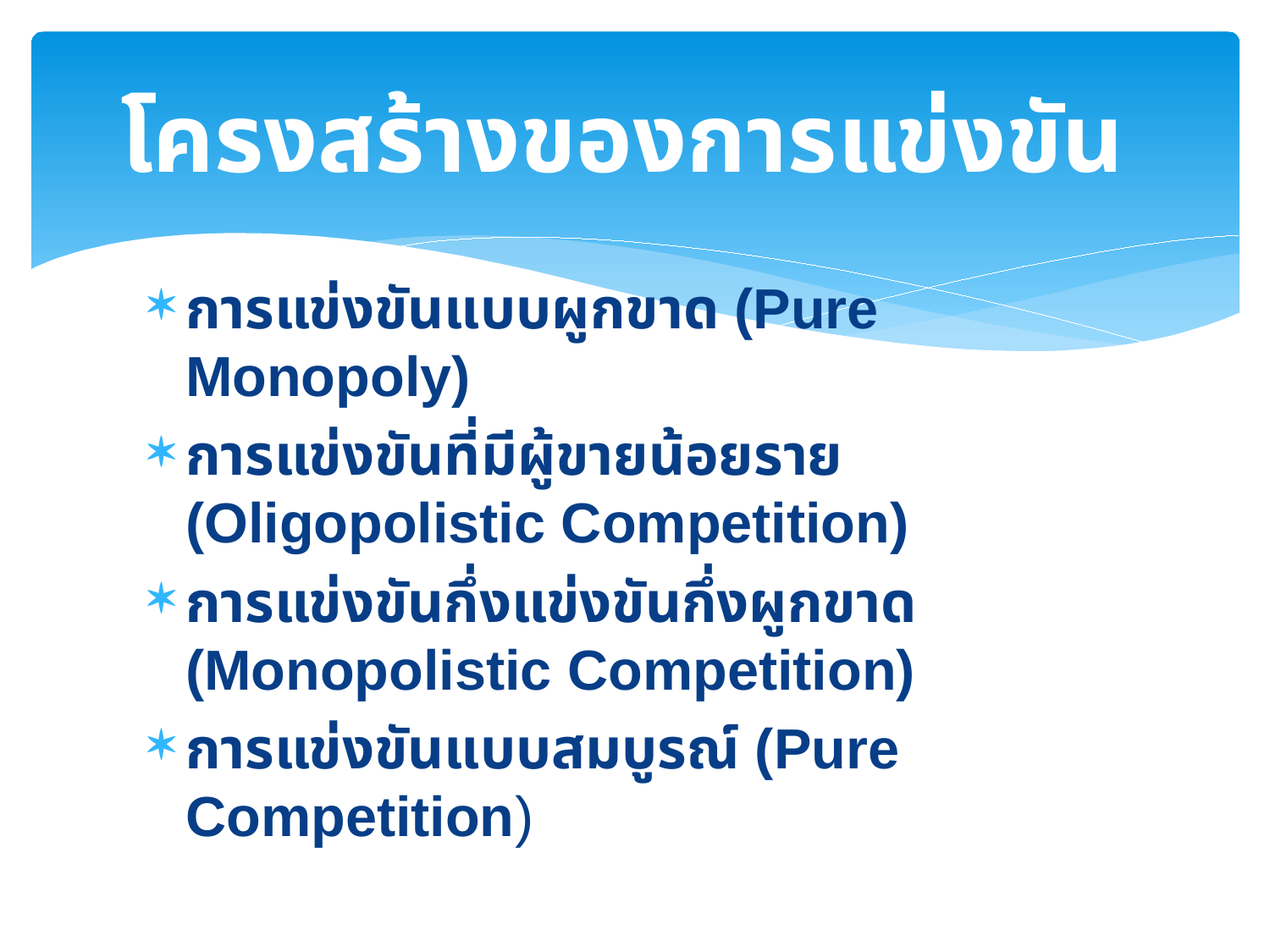

# โครงสร้างของการแข่งขัน
การแข่งขันแบบผูกขาด (Pure Monopoly)
การแข่งขันที่มีผู้ขายน้อยราย (Oligopolistic Competition)
การแข่งขันกึ่งแข่งขันกึ่งผูกขาด (Monopolistic Competition)
การแข่งขันแบบสมบูรณ์ (Pure Competition)